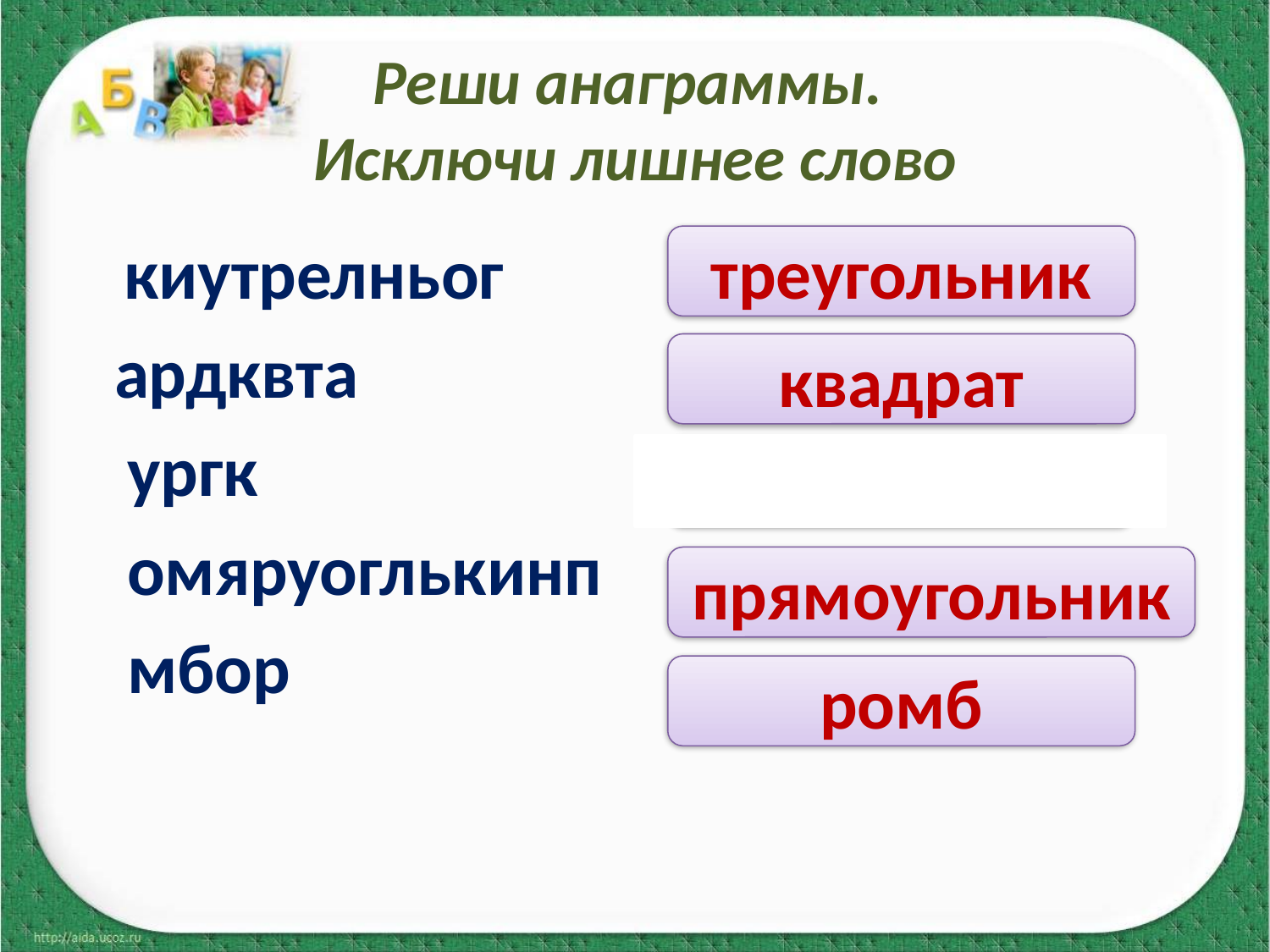

# Реши анаграммы. Исключи лишнее слово
   киутрелньог
   ардквта
    ургк
    омяруоглькинп
    мбор

треугольник
квадрат

круг
прямоугольник
ромб